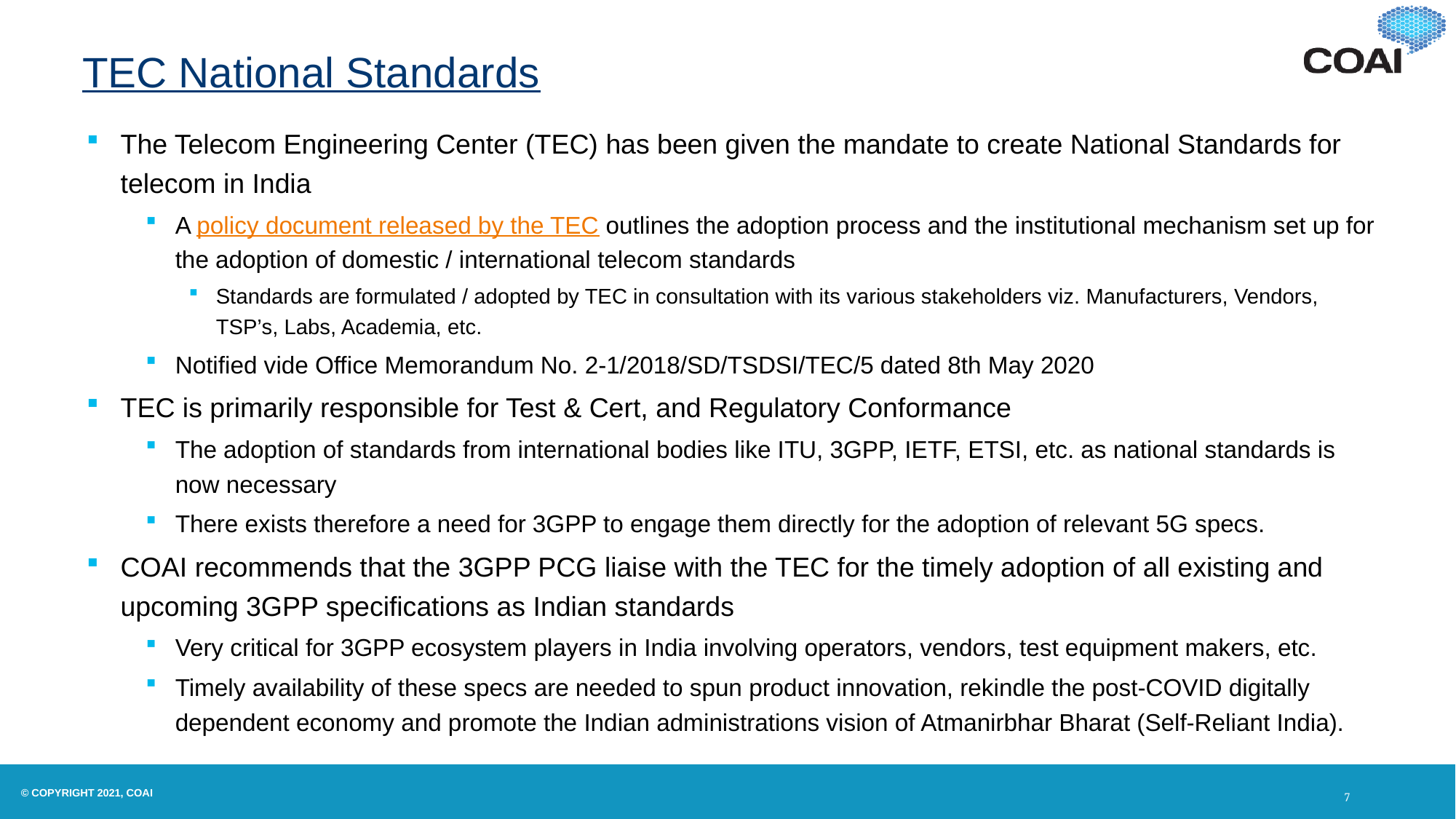

# TEC National Standards
The Telecom Engineering Center (TEC) has been given the mandate to create National Standards for telecom in India
A policy document released by the TEC outlines the adoption process and the institutional mechanism set up for the adoption of domestic / international telecom standards
Standards are formulated / adopted by TEC in consultation with its various stakeholders viz. Manufacturers, Vendors, TSP’s, Labs, Academia, etc.
Notified vide Office Memorandum No. 2-1/2018/SD/TSDSI/TEC/5 dated 8th May 2020
TEC is primarily responsible for Test & Cert, and Regulatory Conformance
The adoption of standards from international bodies like ITU, 3GPP, IETF, ETSI, etc. as national standards is now necessary
There exists therefore a need for 3GPP to engage them directly for the adoption of relevant 5G specs.
COAI recommends that the 3GPP PCG liaise with the TEC for the timely adoption of all existing and upcoming 3GPP specifications as Indian standards
Very critical for 3GPP ecosystem players in India involving operators, vendors, test equipment makers, etc.
Timely availability of these specs are needed to spun product innovation, rekindle the post-COVID digitally dependent economy and promote the Indian administrations vision of Atmanirbhar Bharat (Self-Reliant India).